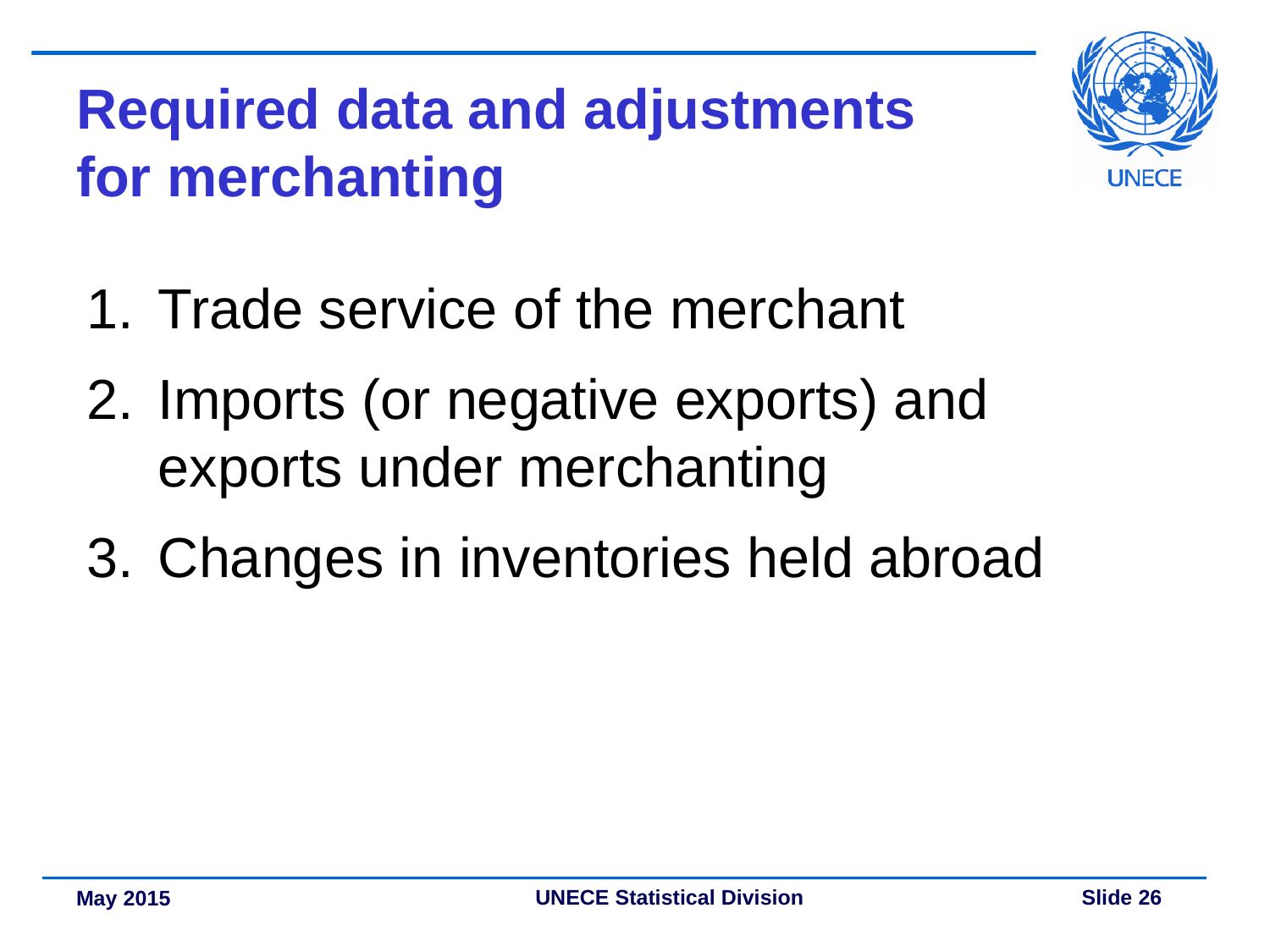

# Required data and adjustments for merchanting
Trade service of the merchant
Imports (or negative exports) and exports under merchanting
Changes in inventories held abroad
May 2015